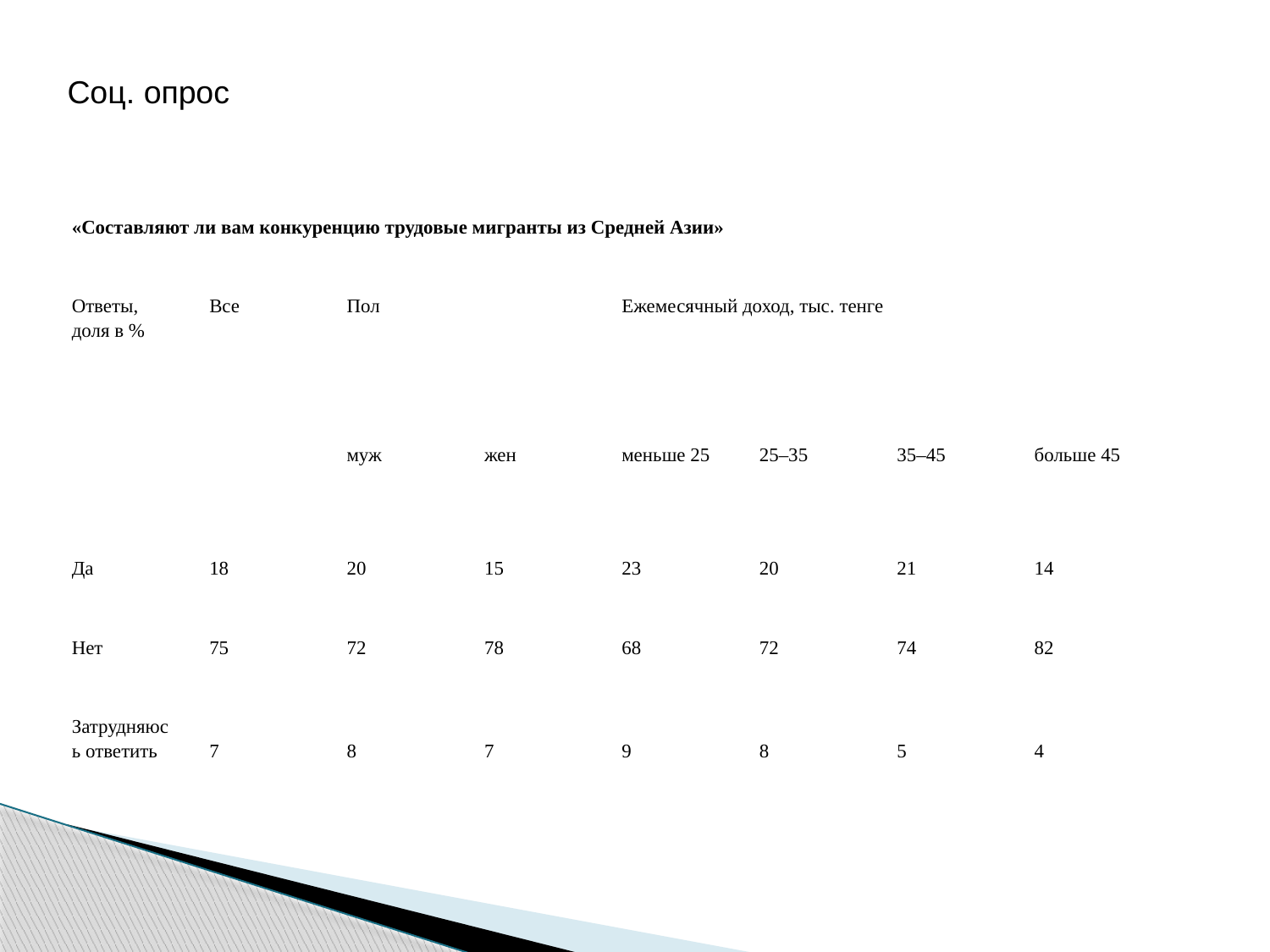

Соц. опрос
| «Составляют ли вам конкуренцию трудовые мигранты из Средней Азии» |  |  |  |  |  |  |  |
| --- | --- | --- | --- | --- | --- | --- | --- |
| Ответы, доля в % | Все | Пол |  | Ежемесячный доход, тыс. тенге |  |  |  |
|  |  | муж | жен | меньше 25 | 25–35 | 35–45 | больше 45 |
| Да | 18 | 20 | 15 | 23 | 20 | 21 | 14 |
| Нет | 75 | 72 | 78 | 68 | 72 | 74 | 82 |
| Затрудняюсь ответить | 7 | 8 | 7 | 9 | 8 | 5 | 4 |